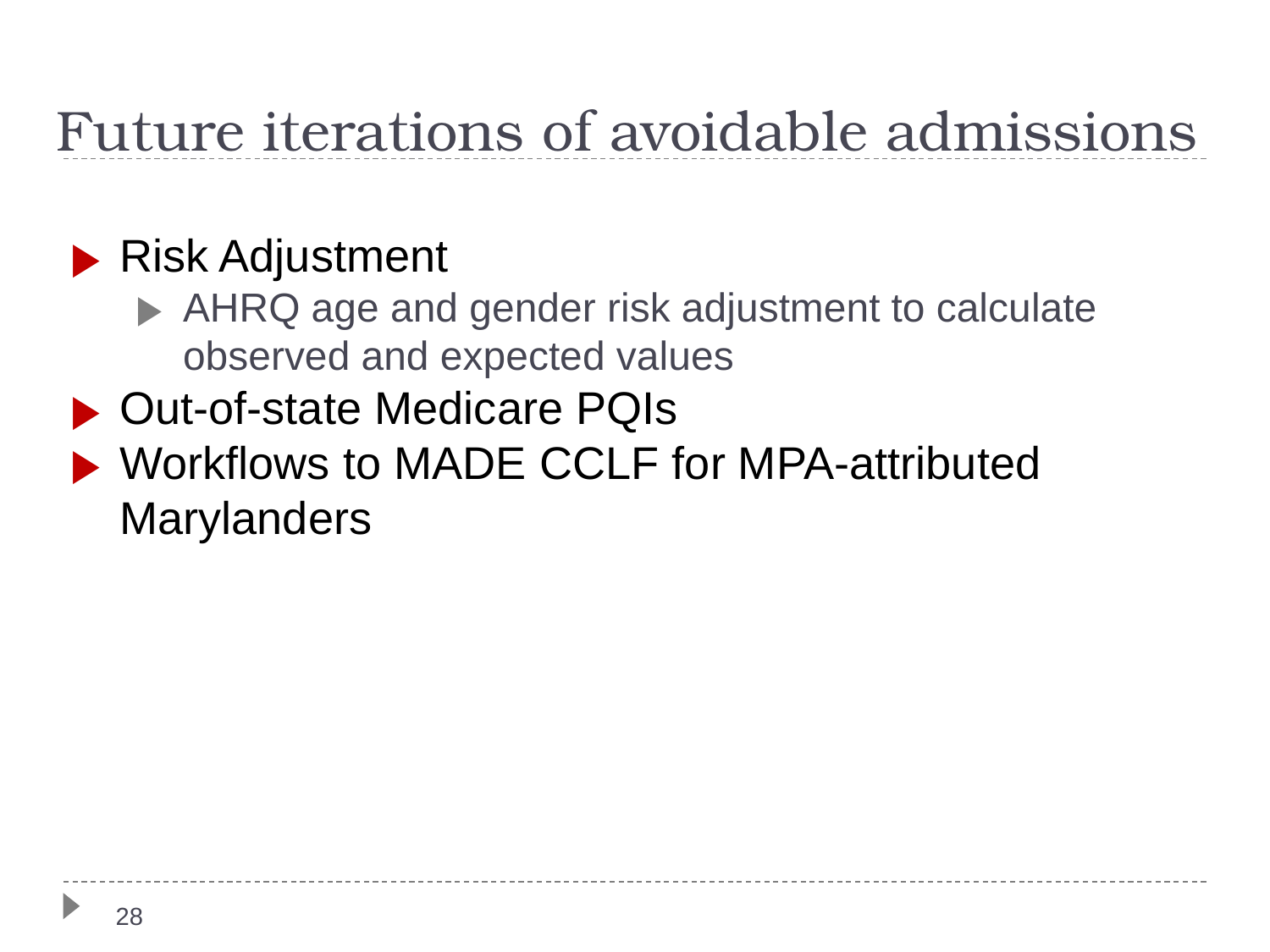

# Future iterations of avoidable admissions
Risk Adjustment
AHRQ age and gender risk adjustment to calculate observed and expected values
Out-of-state Medicare PQIs
Workflows to MADE CCLF for MPA-attributed Marylanders
28